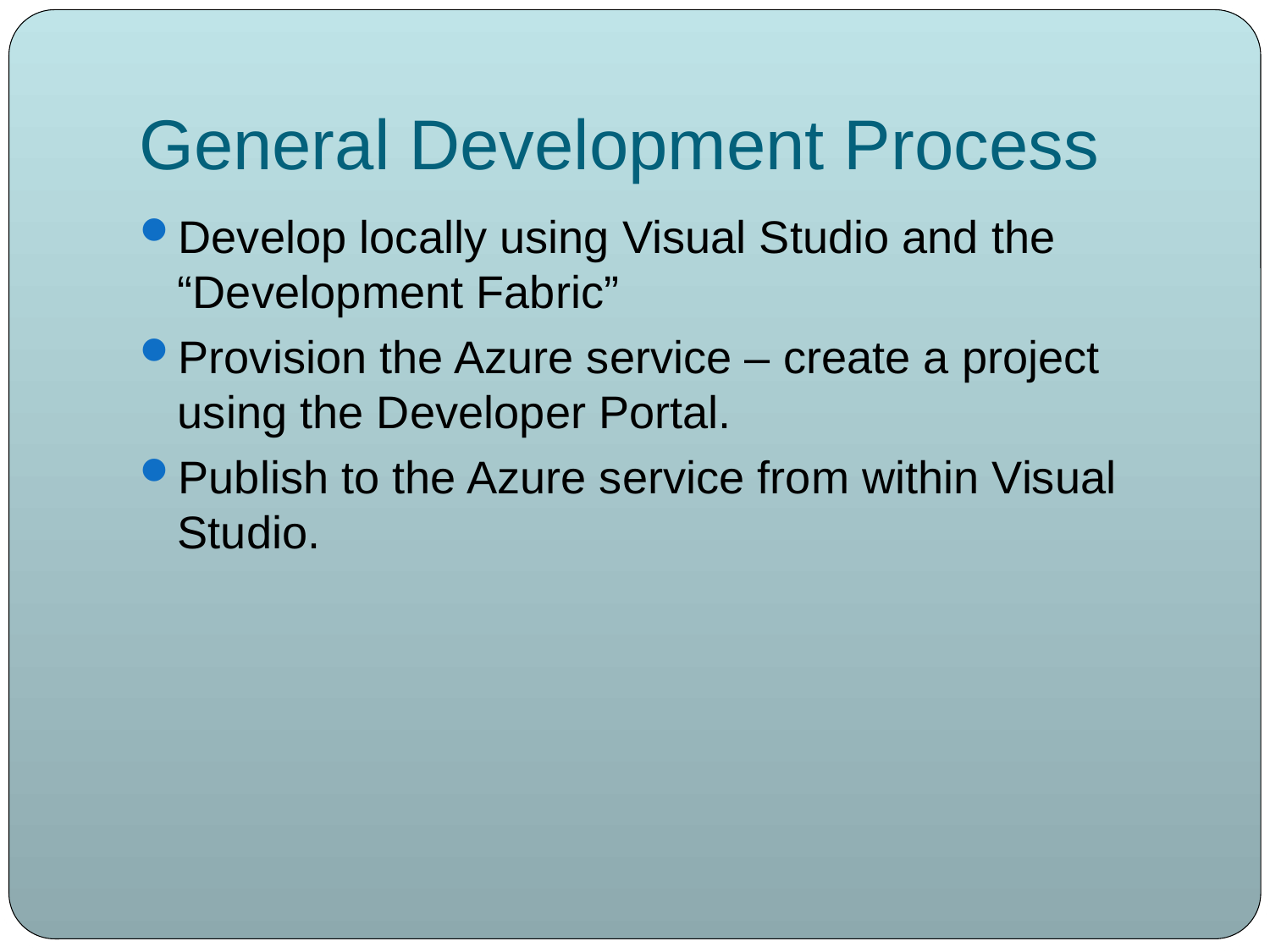

# General Development Process
Develop locally using Visual Studio and the “Development Fabric”
Provision the Azure service – create a project using the Developer Portal.
Publish to the Azure service from within Visual Studio.